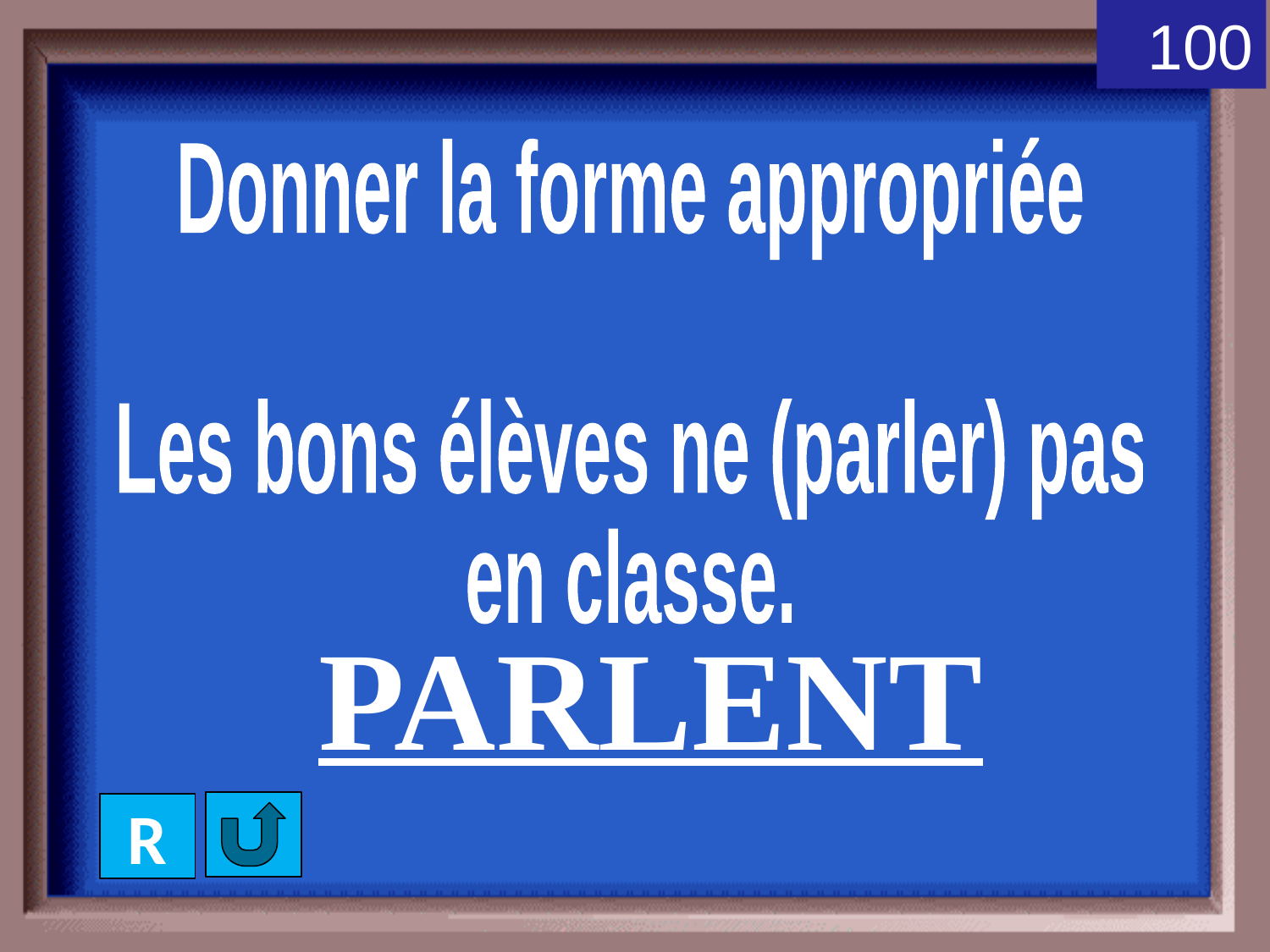

100
Donner la forme appropriée

Les bons élèves ne (parler) pas
en classe.
PARLENT

R